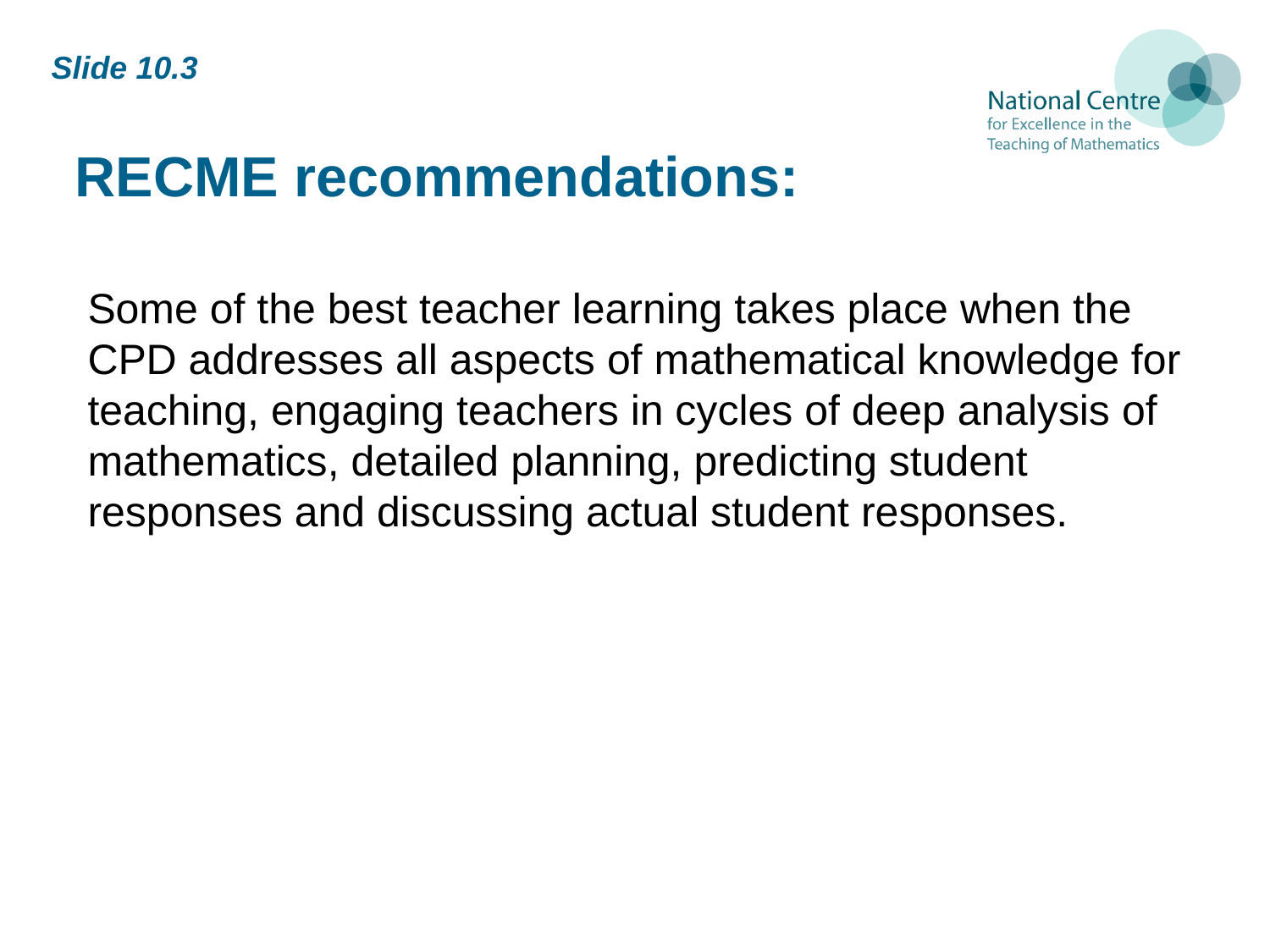

Slide 10.3
# RECME recommendations:

Some of the best teacher learning takes place when the CPD addresses all aspects of mathematical knowledge for teaching, engaging teachers in cycles of deep analysis of mathematics, detailed planning, predicting student responses and discussing actual student responses.